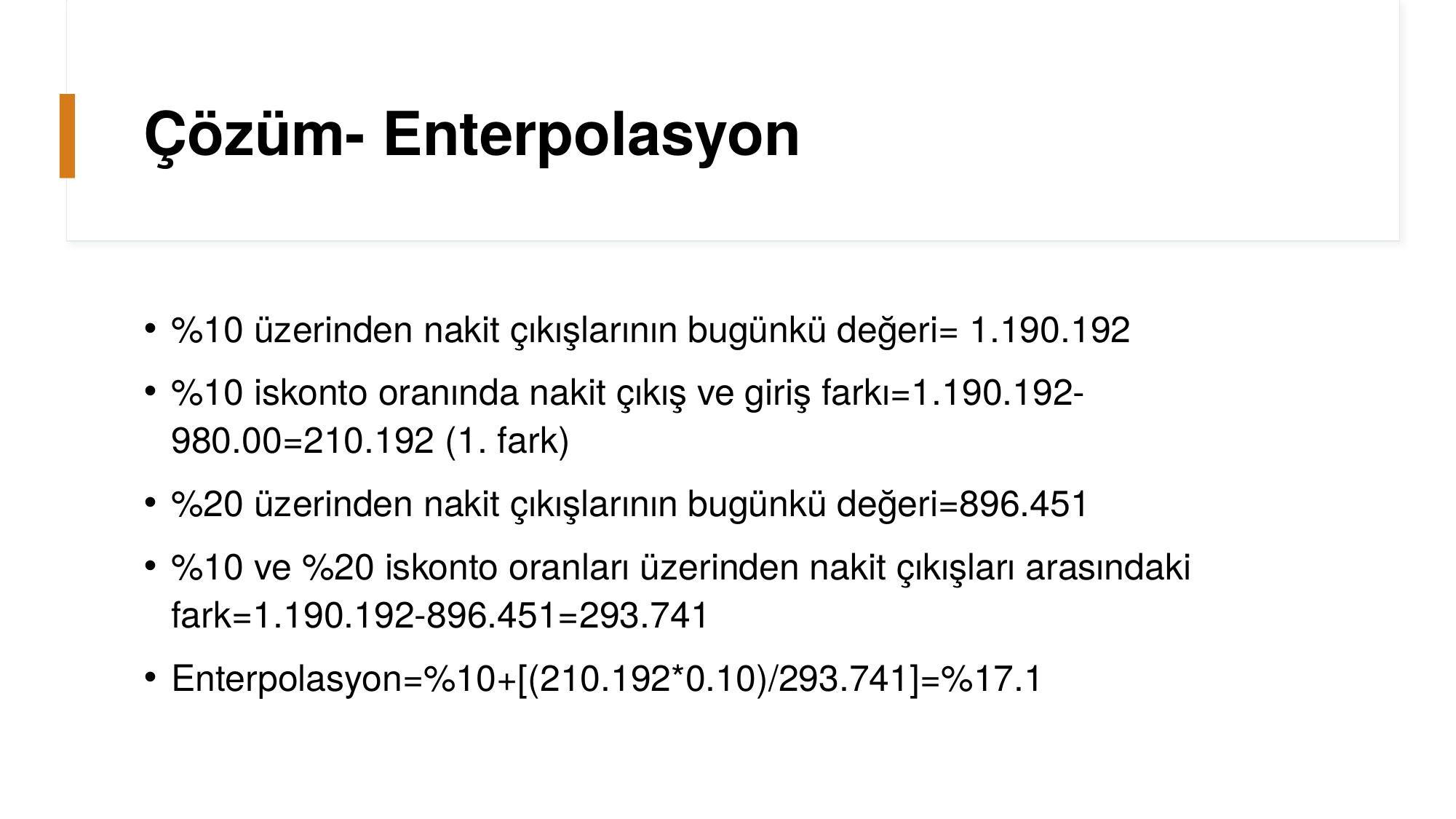

# Çözüm- Enterpolasyon
%10 üzerinden nakit çıkışlarının bugünkü değeri= 1.190.192
%10 iskonto oranında nakit çıkış ve giriş farkı=1.190.192-980.00=210.192 (1. fark)
%20 üzerinden nakit çıkışlarının bugünkü değeri=896.451
%10 ve %20 iskonto oranları üzerinden nakit çıkışları arasındaki fark=1.190.192-896.451=293.741
Enterpolasyon=%10+[(210.192*0.10)/293.741]=%17.1